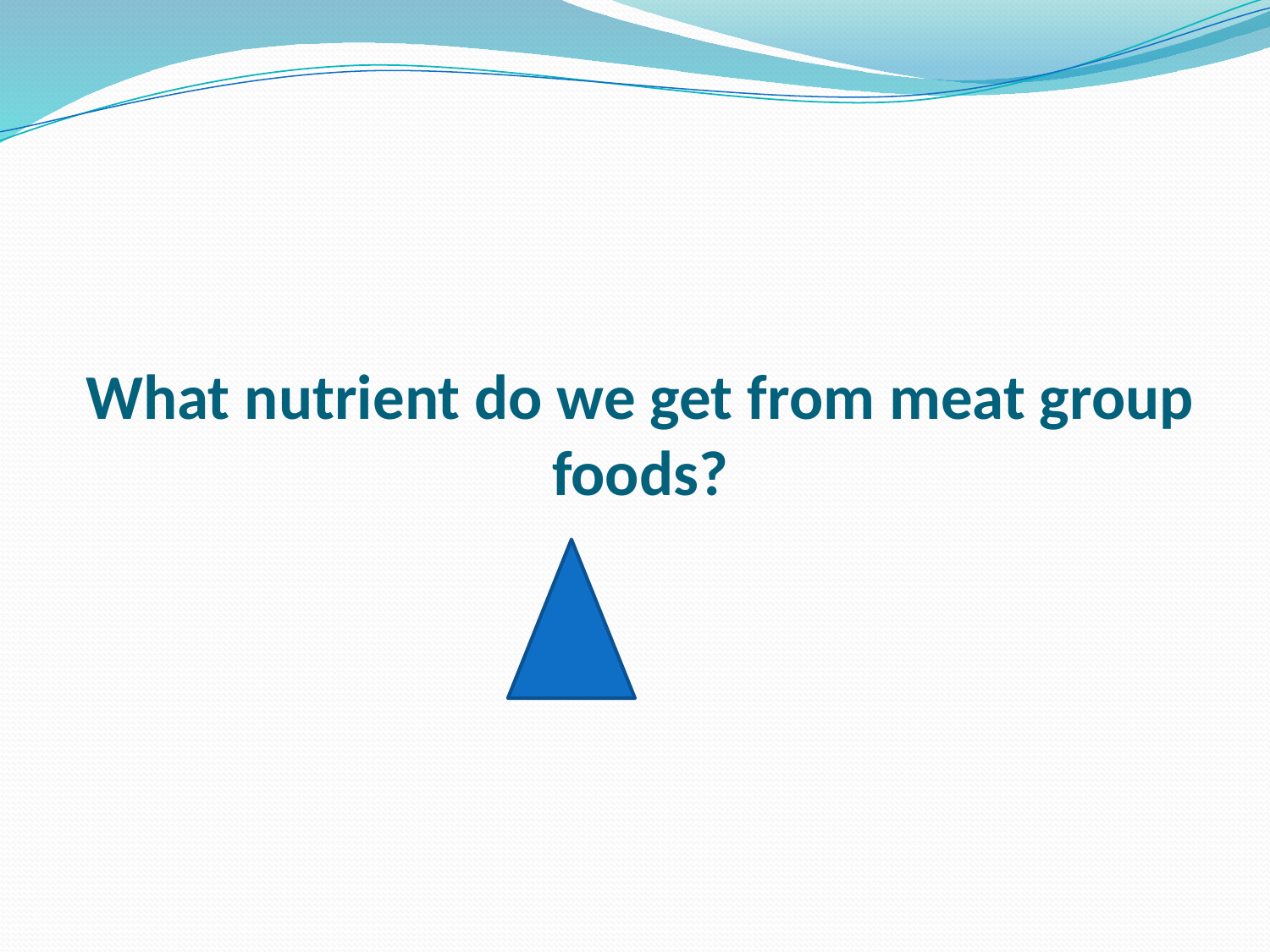

# What nutrient do we get from meat group foods?